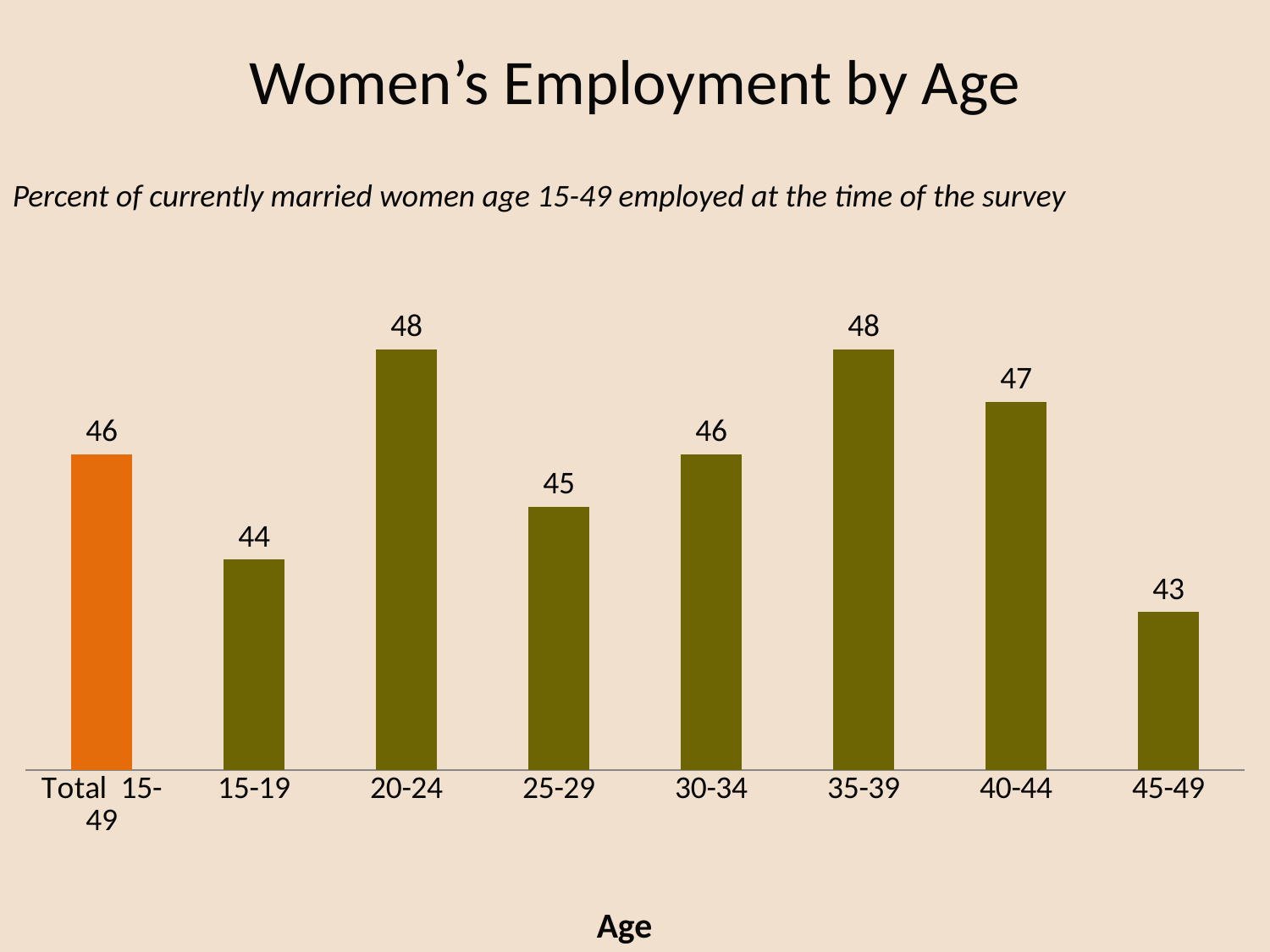

# Women’s Employment by Age
Percent of currently married women age 15-49 employed at the time of the survey

### Chart

| Category | Women |
|---|---|
| Total  15-49 | 46.0 |
| 15-19 | 44.0 |
| 20-24 | 48.0 |
| 25-29 | 45.0 |
| 30-34 | 46.0 |
| 35-39 | 48.0 |
| 40-44 | 47.0 |
| 45-49 | 43.0 |
Age